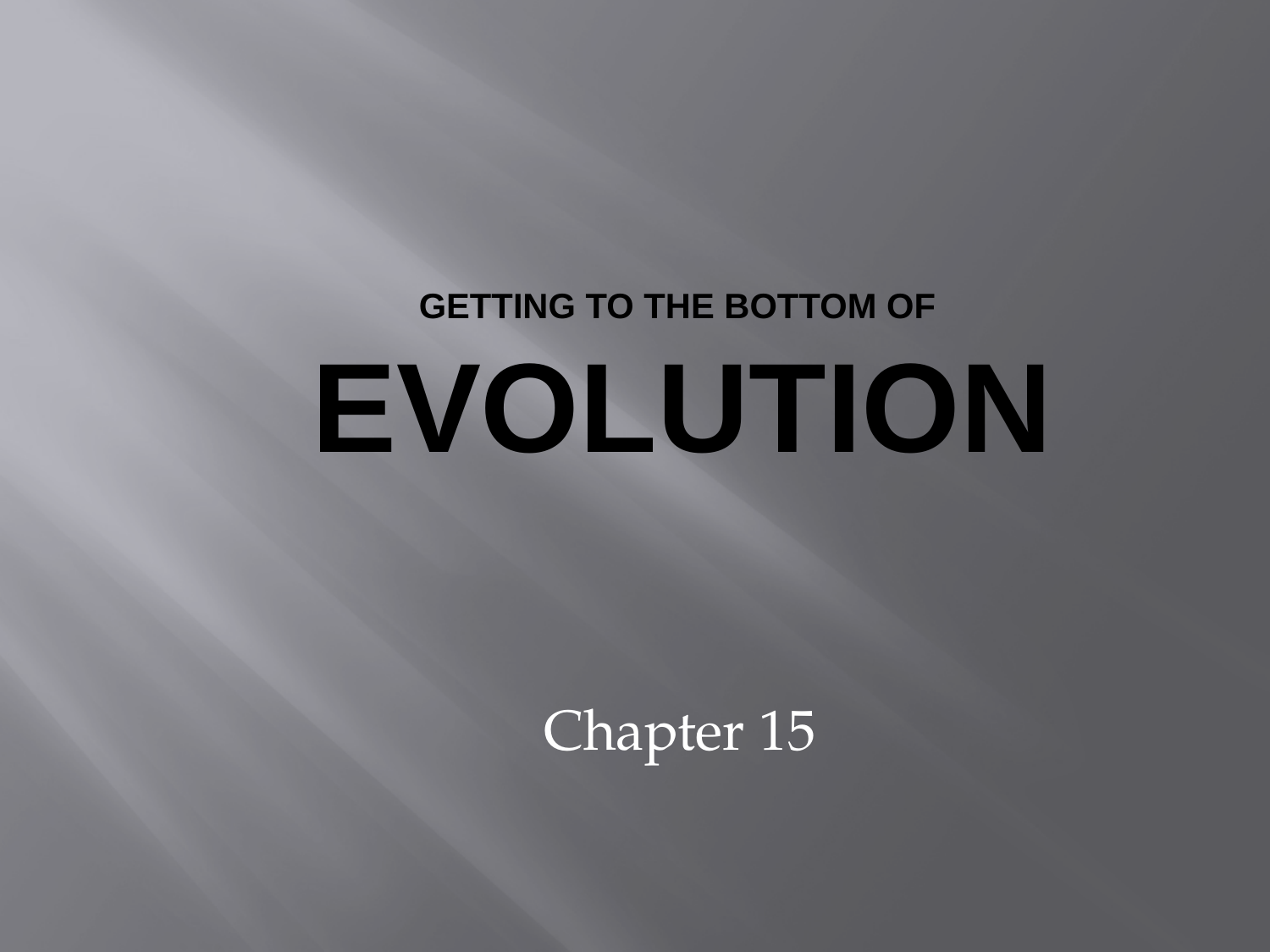

# Getting to the Bottom of Evolution
Chapter 15